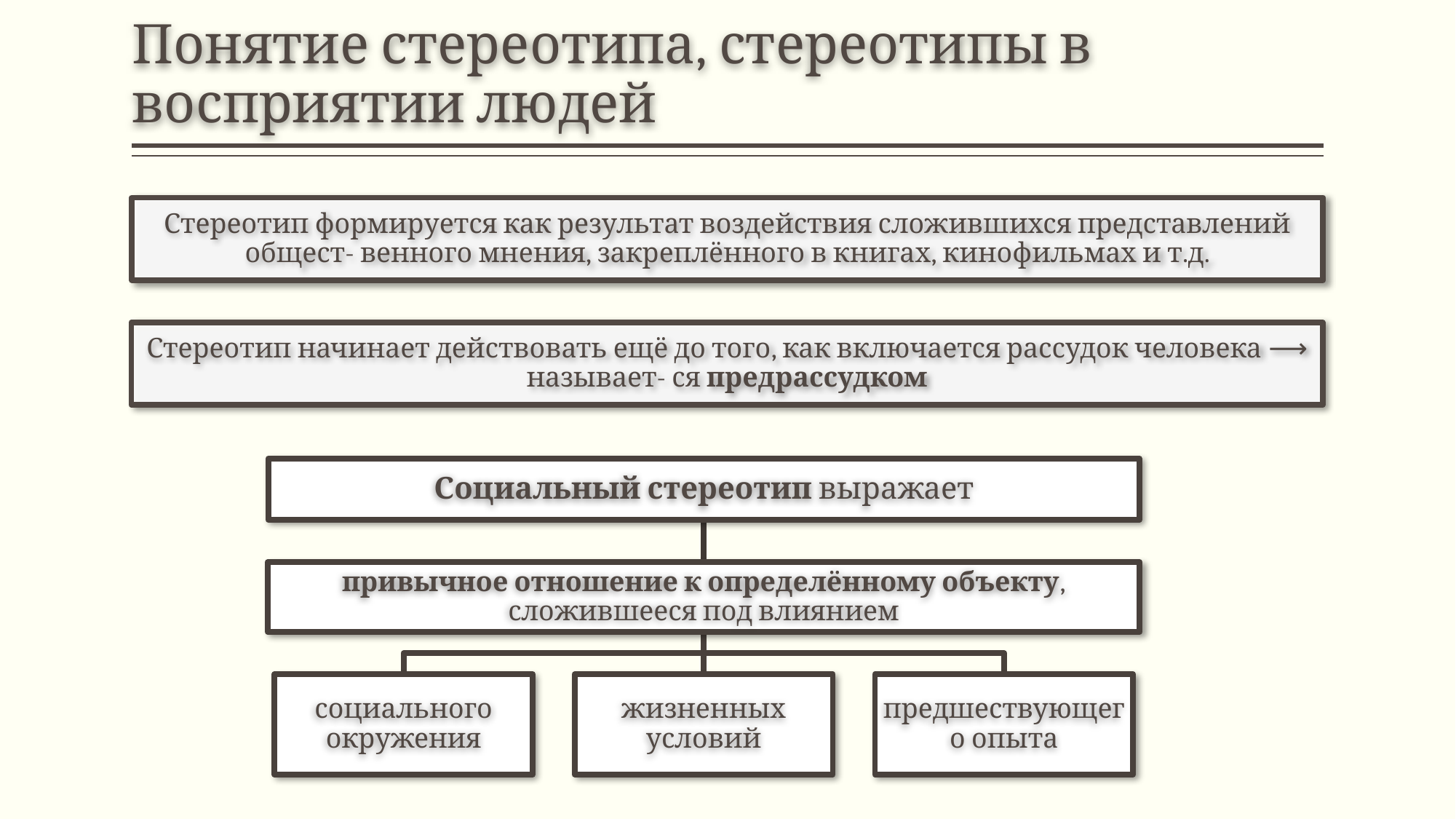

# Понятие стереотипа, стереотипы в восприятии людей

Стереотип формируется как результат воздействия сложившихся представлений общест- венного мнения, закреплённого в книгах, кинофильмах и т.д.

Стереотип начинает действовать ещё до того, как включается рассудок человека ⟶ называет- ся предрассудком

Социальный стереотип выражает

привычное отношение к определённому объекту, сложившееся под влиянием

социального окружения

жизненных условий

предшествующего опыта